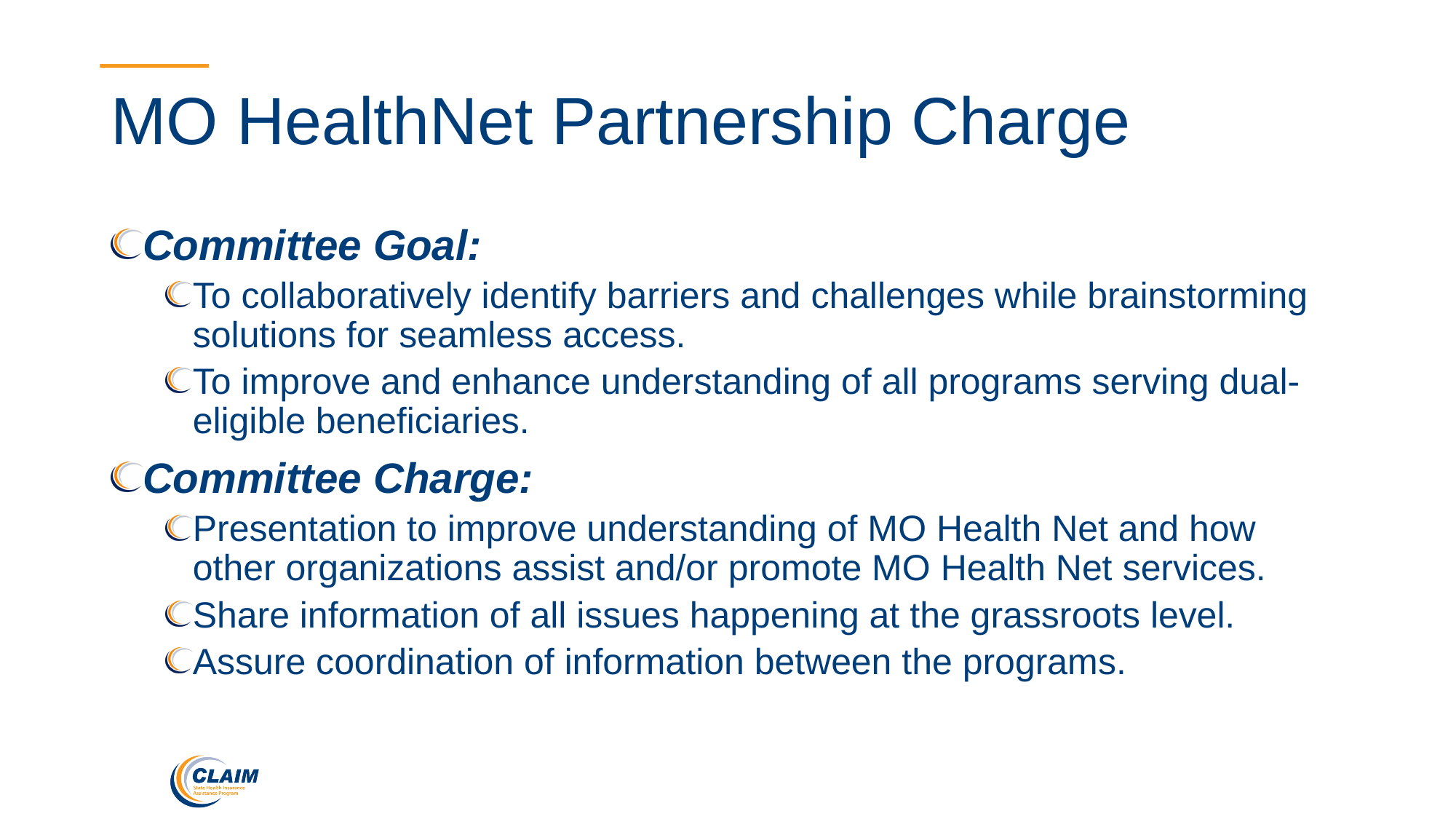

# MO HealthNet Partnership Charge
Committee Goal:
To collaboratively identify barriers and challenges while brainstorming solutions for seamless access.
To improve and enhance understanding of all programs serving dual-eligible beneficiaries.
Committee Charge:
Presentation to improve understanding of MO Health Net and how other organizations assist and/or promote MO Health Net services.
Share information of all issues happening at the grassroots level.
Assure coordination of information between the programs.